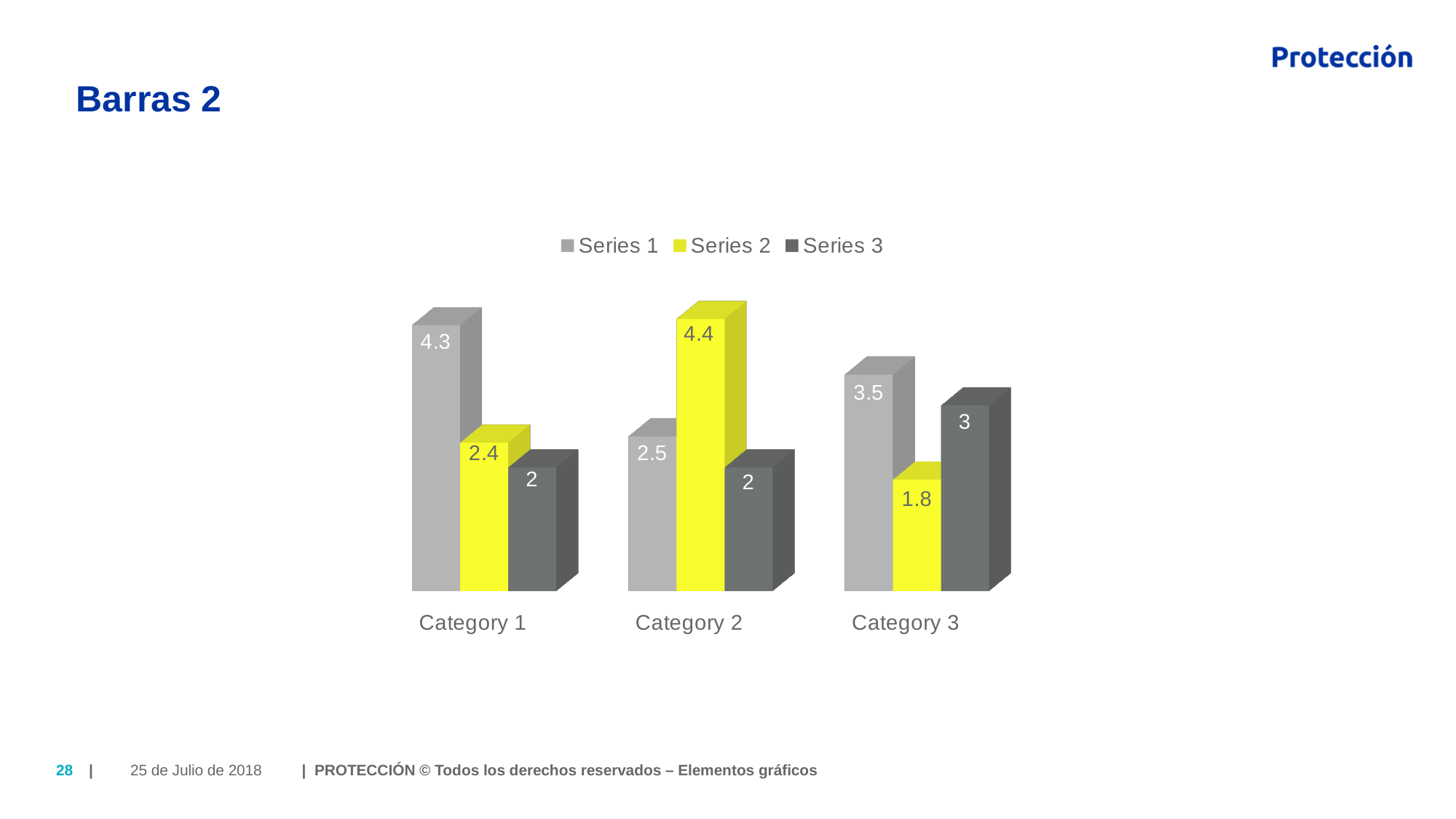

# Barras 2

[unsupported chart]

25 de Julio de 2018
28
|                                                  |  PROTECCIÓN © Todos los derechos reservados – Elementos gráficos